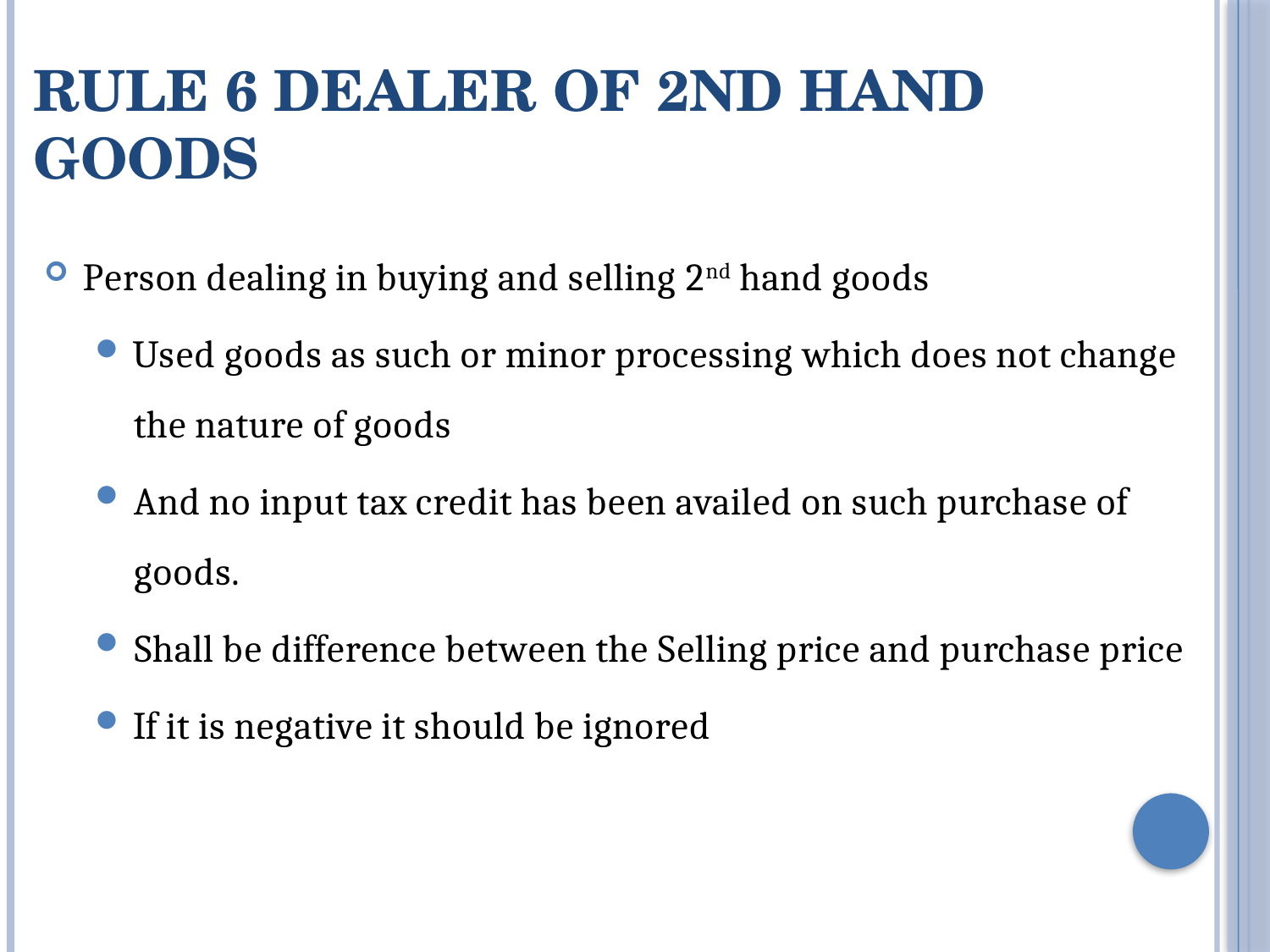

# Rule 6 Dealer of 2nd hand goods
Person dealing in buying and selling 2nd hand goods
Used goods as such or minor processing which does not change the nature of goods
And no input tax credit has been availed on such purchase of goods.
Shall be difference between the Selling price and purchase price
If it is negative it should be ignored